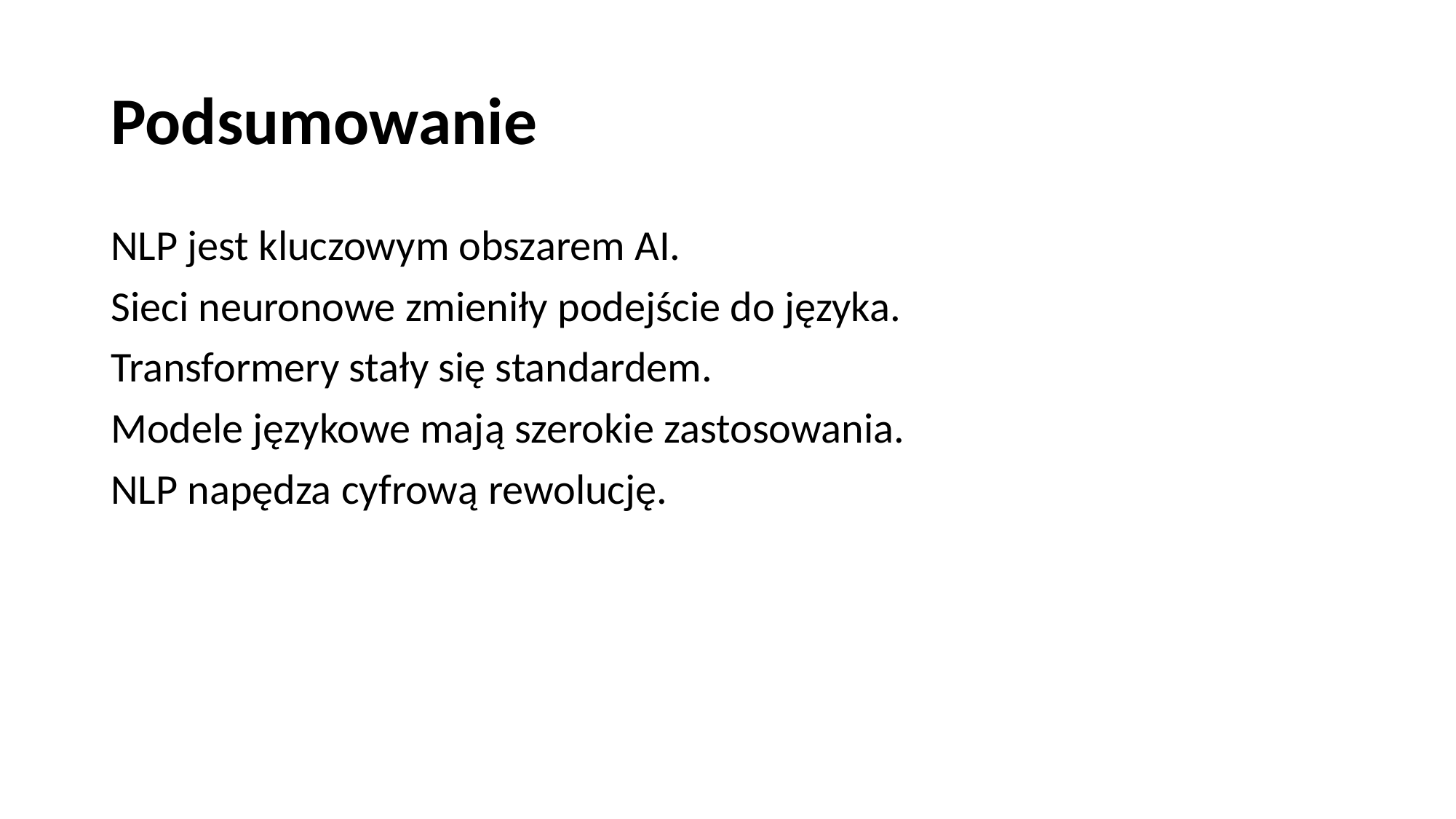

# Podsumowanie
NLP jest kluczowym obszarem AI.
Sieci neuronowe zmieniły podejście do języka.
Transformery stały się standardem.
Modele językowe mają szerokie zastosowania.
NLP napędza cyfrową rewolucję.